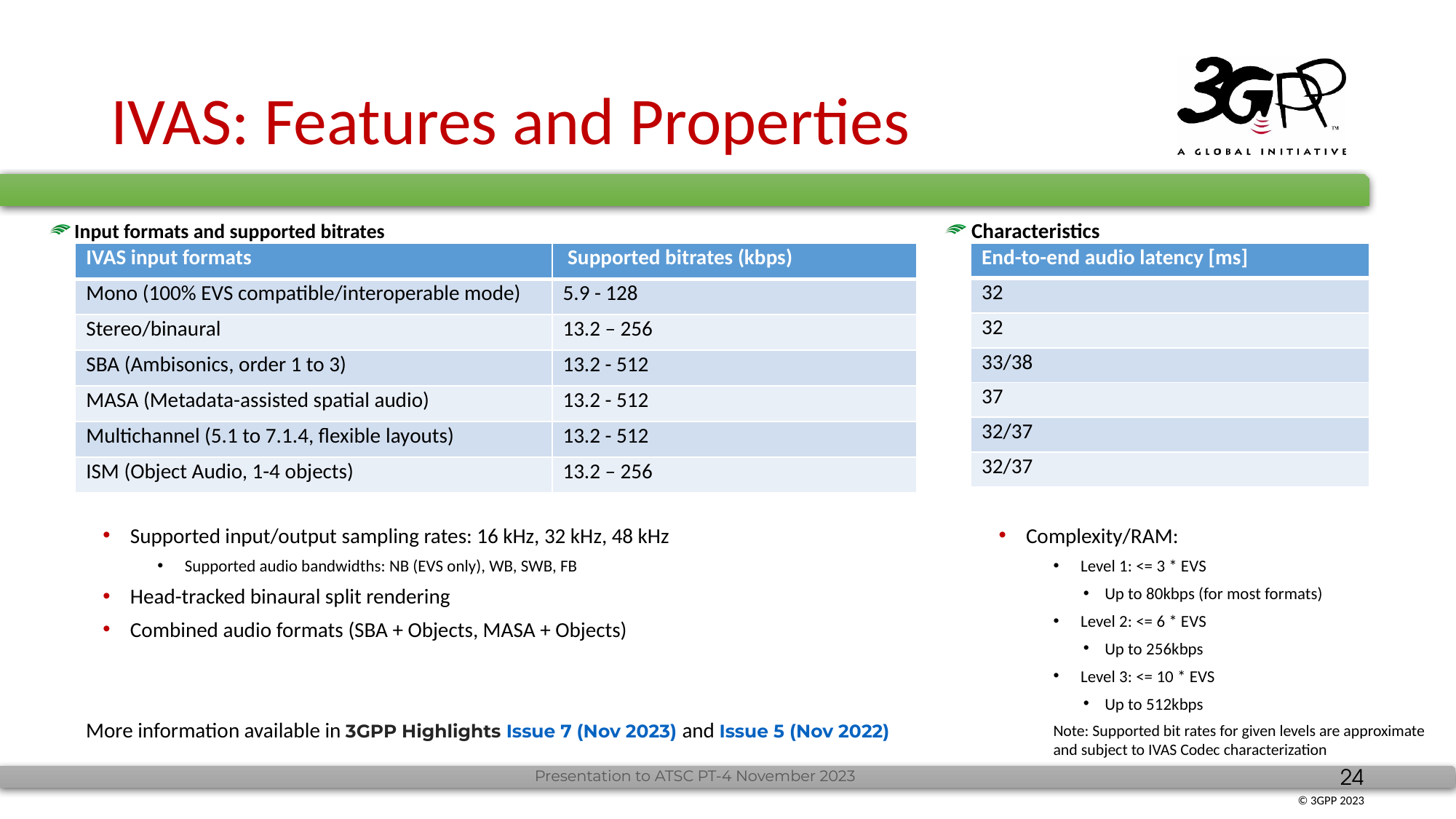

# IVAS: Features and Properties
Characteristics

Input formats and supported bitrates
| IVAS input formats | Supported bitrates (kbps) |
| --- | --- |
| Mono (100% EVS compatible/interoperable mode) | 5.9 - 128 |
| Stereo/binaural | 13.2 – 256 |
| SBA (Ambisonics, order 1 to 3) | 13.2 - 512 |
| MASA (Metadata-assisted spatial audio) | 13.2 - 512 |
| Multichannel (5.1 to 7.1.4, flexible layouts) | 13.2 - 512 |
| ISM (Object Audio, 1-4 objects) | 13.2 – 256 |
| End-to-end audio latency [ms] |
| --- |
| 32 |
| 32 |
| 33/38 |
| 37 |
| 32/37 |
| 32/37 |
Supported input/output sampling rates: 16 kHz, 32 kHz, 48 kHz
Supported audio bandwidths: NB (EVS only), WB, SWB, FB
Head-tracked binaural split rendering
Combined audio formats (SBA + Objects, MASA + Objects)
Complexity/RAM:
Level 1: <= 3 * EVS
Up to 80kbps (for most formats)
Level 2: <= 6 * EVS
Up to 256kbps
Level 3: <= 10 * EVS
Up to 512kbps
Note: Supported bit rates for given levels are approximate and subject to IVAS Codec characterization

More information available in 3GPP Highlights Issue 7 (Nov 2023) and Issue 5 (Nov 2022)